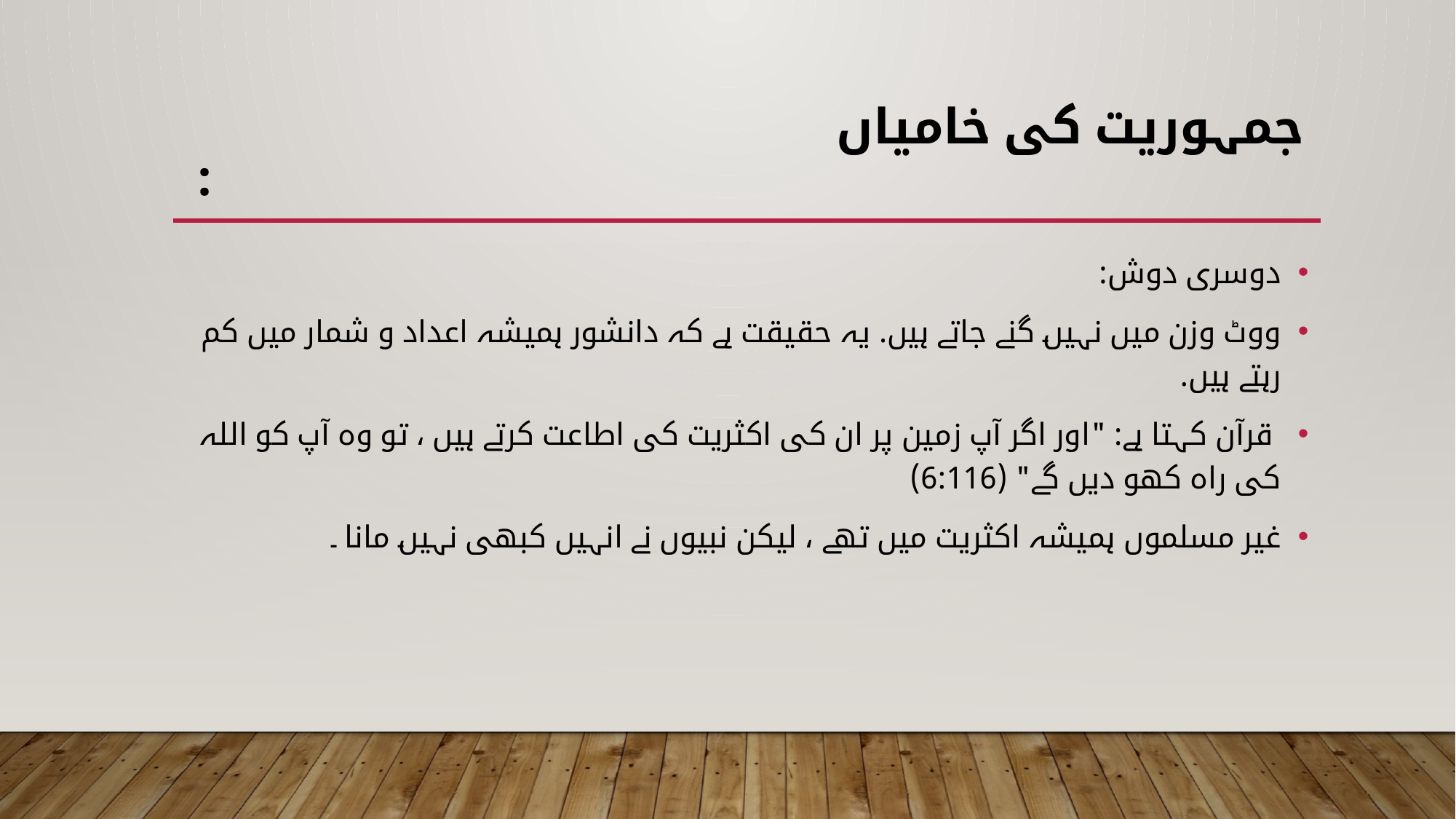

# جمہوریت کی خامیاں                                                        :
دوسری دوش:
ووٹ وزن میں نہیں گنے جاتے ہیں. یہ حقیقت ہے کہ دانشور ہمیشہ اعداد و شمار میں کم رہتے ہیں.
 قرآن کہتا ہے: "اور اگر آپ زمین پر ان کی اکثریت کی اطاعت کرتے ہیں ، تو وہ آپ کو اللہ کی راہ کھو دیں گے" (6:116)
غیر مسلموں ہمیشہ اکثریت میں تھے ، لیکن نبیوں نے انہیں کبھی نہیں مانا ۔